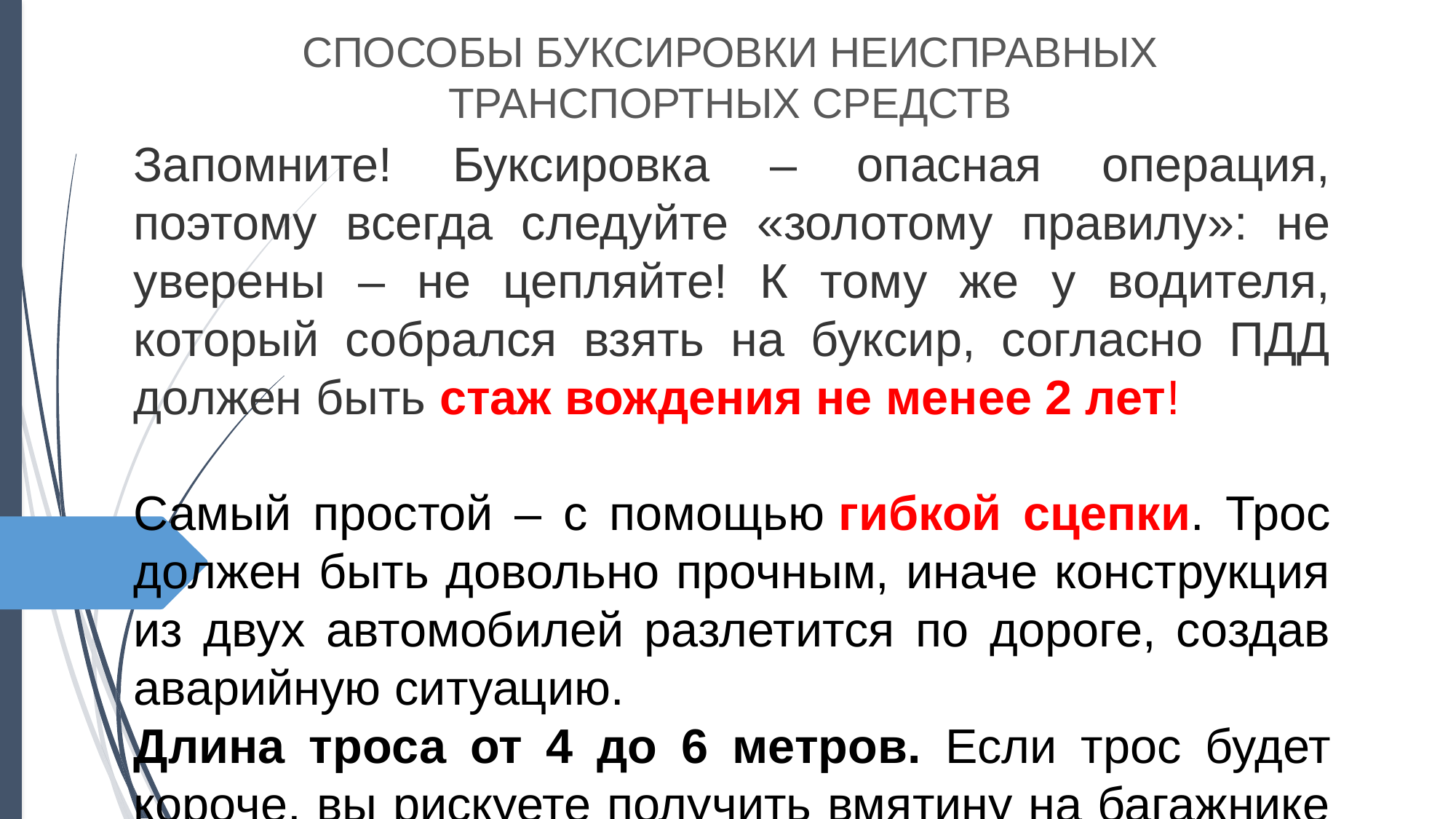

СПОСОБЫ БУКСИРОВКИ НЕИСПРАВНЫХ ТРАНСПОРТНЫХ СРЕДСТВ

#
Запомните! Буксировка – опасная операция, поэтому всегда следуйте «золотому правилу»: не уверены – не цепляйте! К тому же у водителя, который собрался взять на буксир, согласно ПДД должен быть стаж вождения не менее 2 лет!

Самый простой – с помощью гибкой сцепки. Трос должен быть довольно прочным, иначе конструкция из двух автомобилей разлетится по дороге, создав аварийную ситуацию.
Длина троса от 4 до 6 метров. Если трос будет короче, вы рискуете получить вмятину на багажнике от буксируемого автомобиля. Если длиннее, то между вами может кто-то влезть.